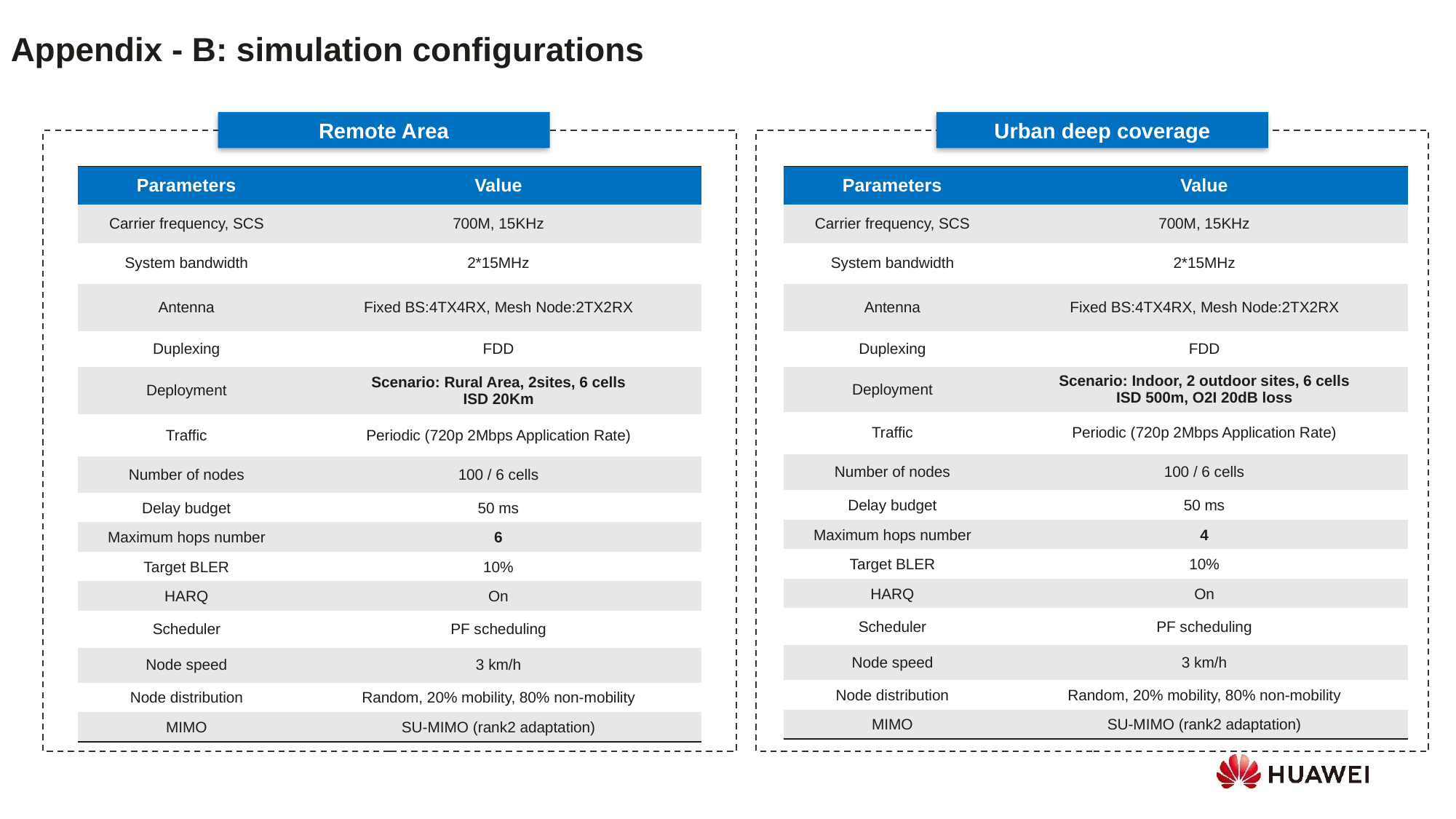

Appendix - B: simulation configurations
Remote Area
Urban deep coverage

| Parameters | Value |
| --- | --- |
| Carrier frequency, SCS | 700M, 15KHz |
| System bandwidth | 2\*15MHz |
| Antenna | Fixed BS:4TX4RX, Mesh Node:2TX2RX |
| Duplexing | FDD |
| Deployment | Scenario: Rural Area, 2sites, 6 cells ISD 20Km |
| Traffic | Periodic (720p 2Mbps Application Rate) |
| Number of nodes | 100 / 6 cells |
| Delay budget | 50 ms |
| Maximum hops number | 6 |
| Target BLER | 10% |
| HARQ | On |
| Scheduler | PF scheduling |
| Node speed | 3 km/h |
| Node distribution | Random, 20% mobility, 80% non-mobility |
| MIMO | SU-MIMO (rank2 adaptation) |
| Parameters | Value |
| --- | --- |
| Carrier frequency, SCS | 700M, 15KHz |
| System bandwidth | 2\*15MHz |
| Antenna | Fixed BS:4TX4RX, Mesh Node:2TX2RX |
| Duplexing | FDD |
| Deployment | Scenario: Indoor, 2 outdoor sites, 6 cells ISD 500m, O2I 20dB loss |
| Traffic | Periodic (720p 2Mbps Application Rate) |
| Number of nodes | 100 / 6 cells |
| Delay budget | 50 ms |
| Maximum hops number | 4 |
| Target BLER | 10% |
| HARQ | On |
| Scheduler | PF scheduling |
| Node speed | 3 km/h |
| Node distribution | Random, 20% mobility, 80% non-mobility |
| MIMO | SU-MIMO (rank2 adaptation) |